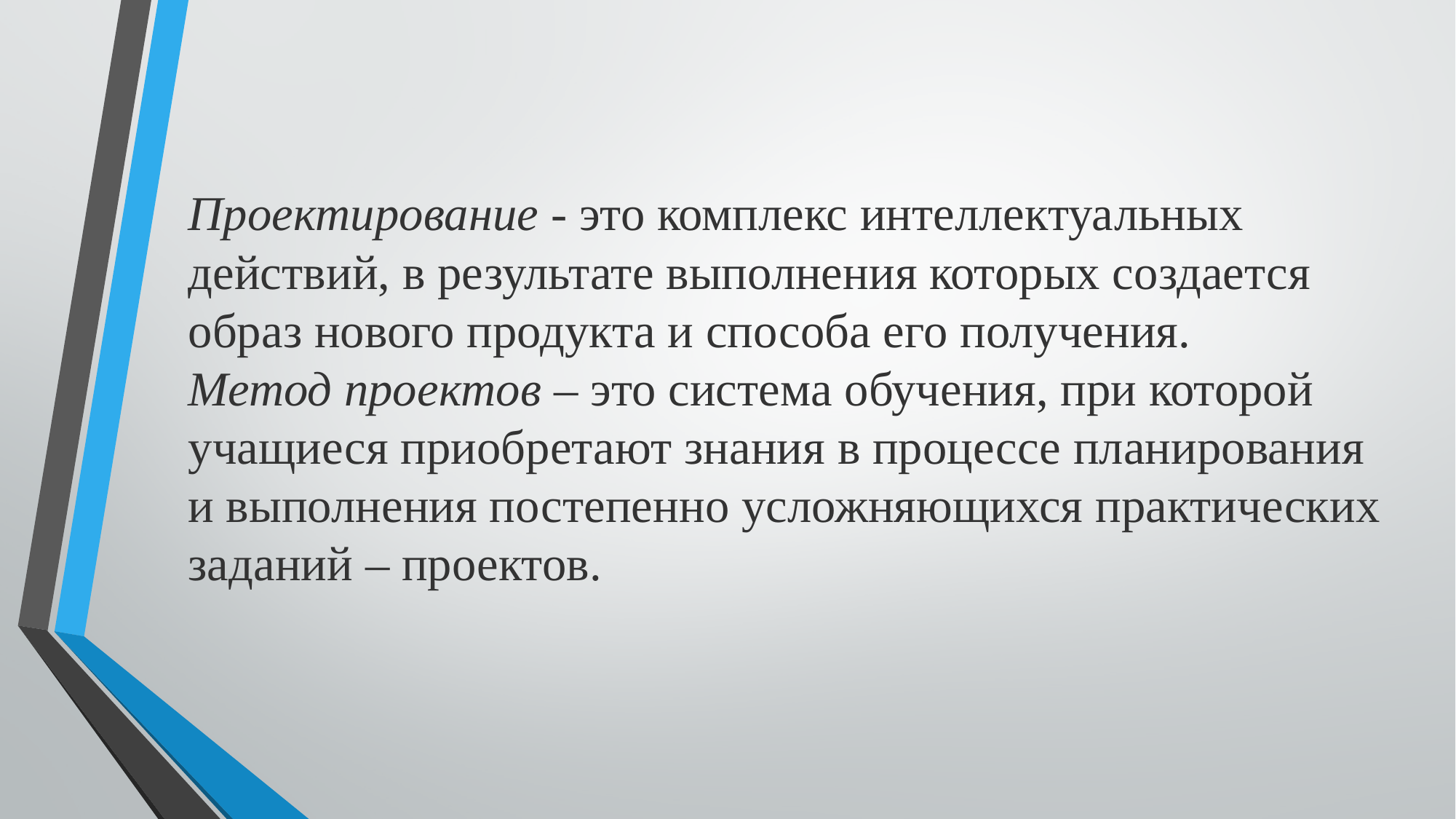

# Проектирование - это комплекс интеллектуальных действий, в результате выполнения которых создается образ нового продукта и способа его получения. Метод проектов – это система обучения, при которой учащиеся приобретают знания в процессе планирования и выполнения постепенно усложняющихся практических заданий – проектов.